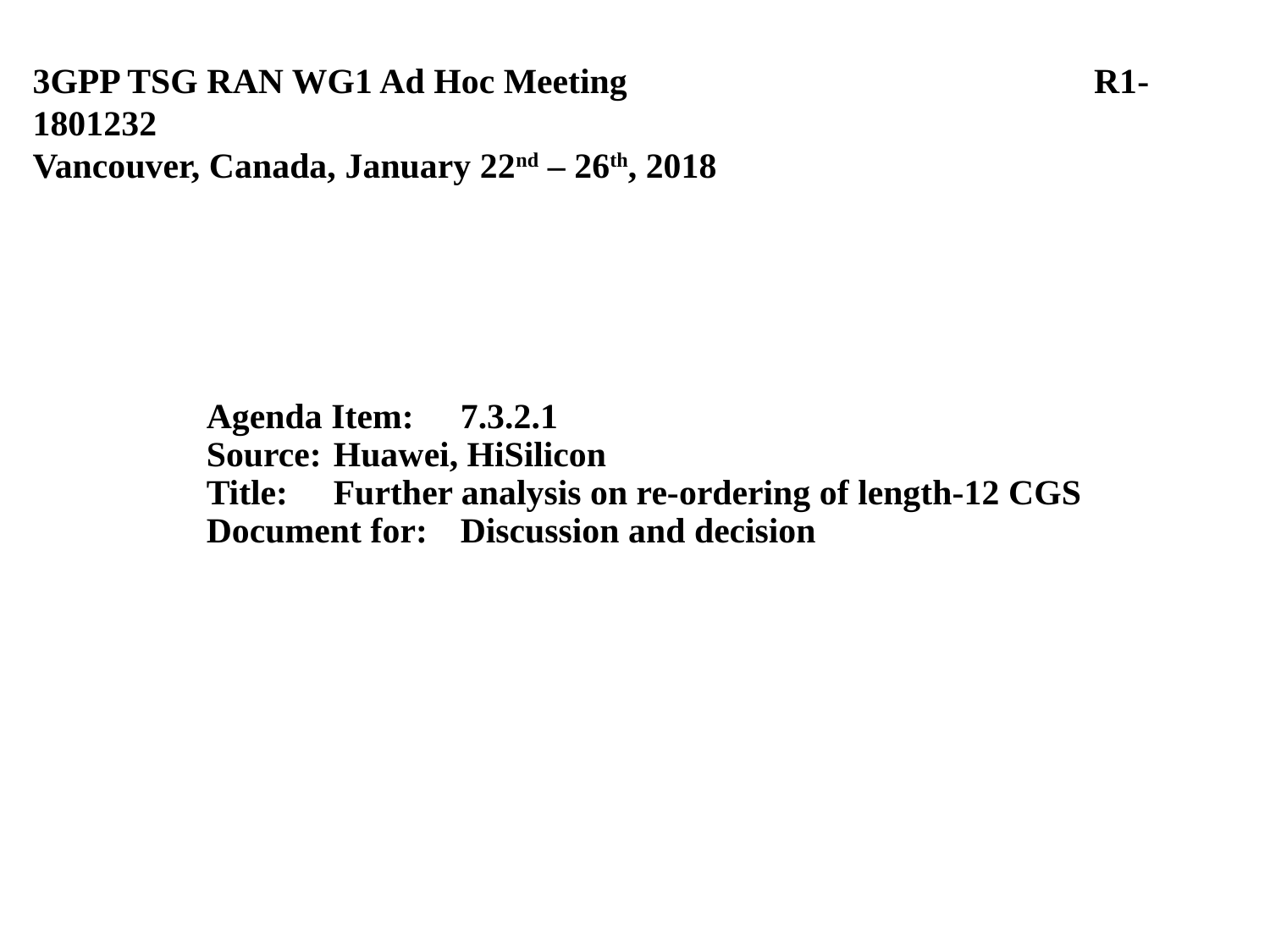

3GPP TSG RAN WG1 Ad Hoc Meeting	                                                R1-1801232
Vancouver, Canada, January 22nd – 26th, 2018

# Agenda Item:	7.3.2.1 Source:	Huawei, HiSilicon Title:	Further analysis on re-ordering of length-12 CGS Document for:	Discussion and decision